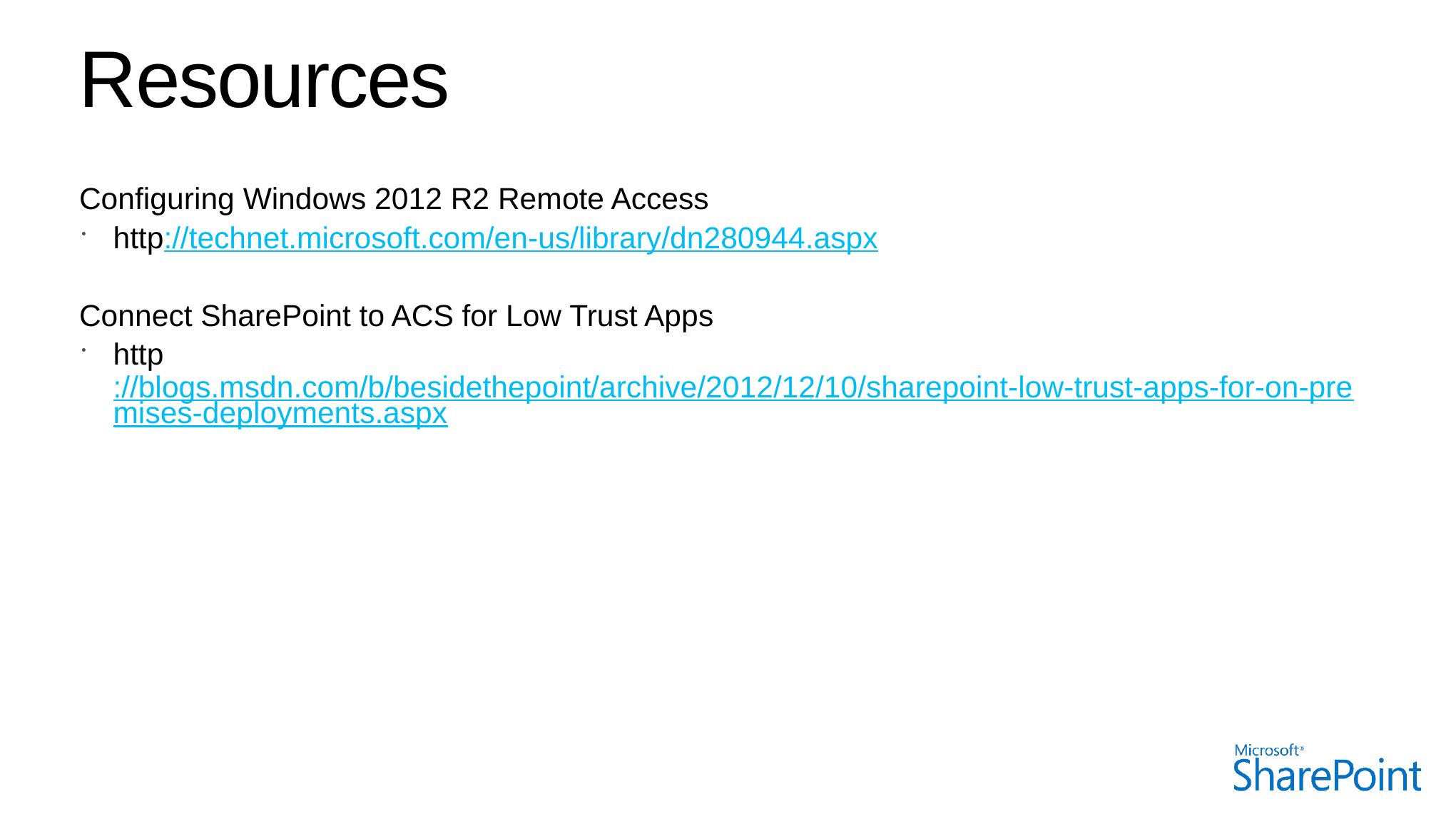

# Resources
Configuring Windows 2012 R2 Remote Access
http://technet.microsoft.com/en-us/library/dn280944.aspx

Connect SharePoint to ACS for Low Trust Apps
http://blogs.msdn.com/b/besidethepoint/archive/2012/12/10/sharepoint-low-trust-apps-for-on-premises-deployments.aspx